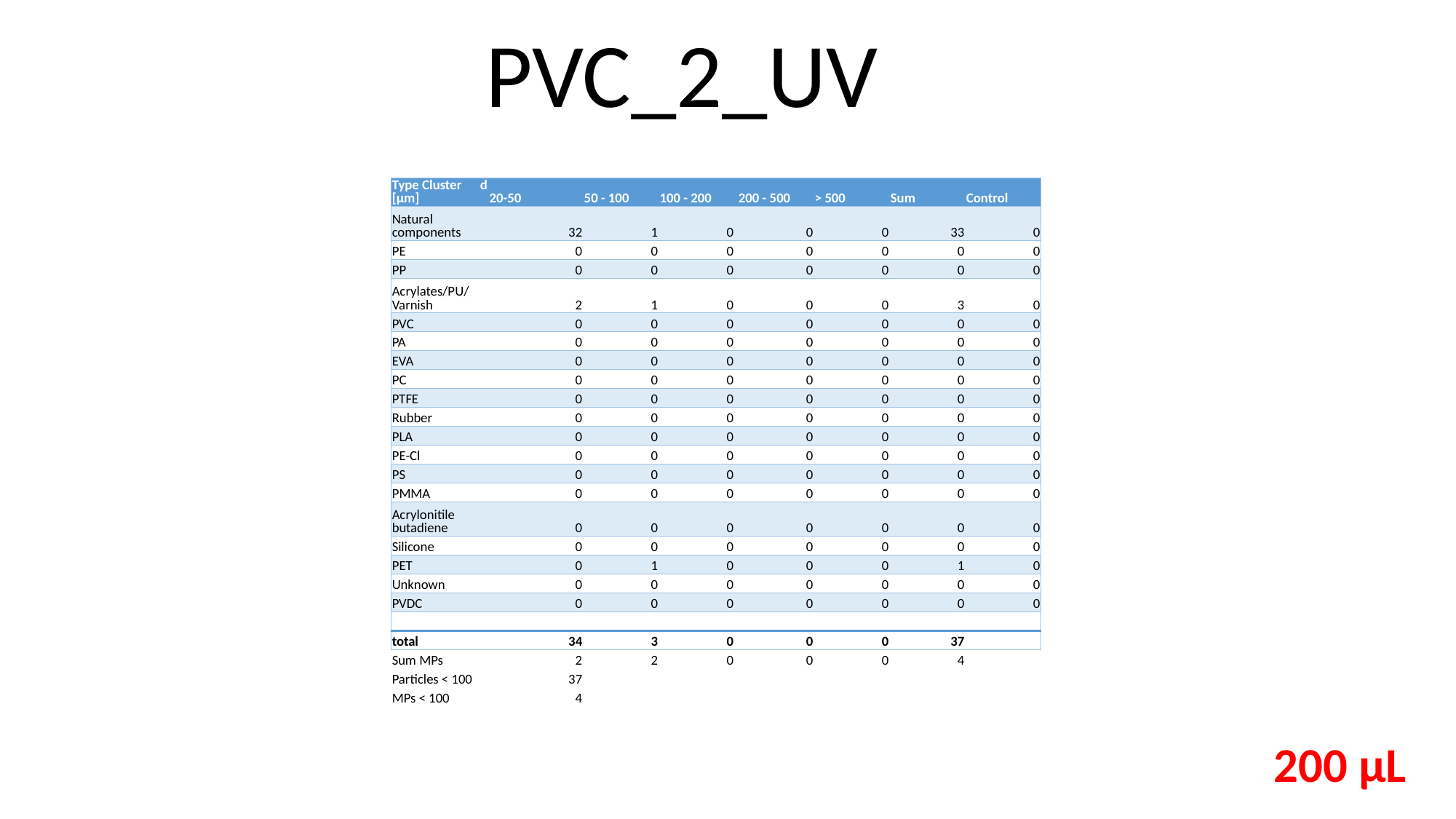

# PVC_2_UV
| Type Cluster d [µm] | 20-50 | 50 - 100 | 100 - 200 | 200 - 500 | > 500 | Sum | Control |
| --- | --- | --- | --- | --- | --- | --- | --- |
| Natural components | 32 | 1 | 0 | 0 | 0 | 33 | 0 |
| PE | 0 | 0 | 0 | 0 | 0 | 0 | 0 |
| PP | 0 | 0 | 0 | 0 | 0 | 0 | 0 |
| Acrylates/PU/Varnish | 2 | 1 | 0 | 0 | 0 | 3 | 0 |
| PVC | 0 | 0 | 0 | 0 | 0 | 0 | 0 |
| PA | 0 | 0 | 0 | 0 | 0 | 0 | 0 |
| EVA | 0 | 0 | 0 | 0 | 0 | 0 | 0 |
| PC | 0 | 0 | 0 | 0 | 0 | 0 | 0 |
| PTFE | 0 | 0 | 0 | 0 | 0 | 0 | 0 |
| Rubber | 0 | 0 | 0 | 0 | 0 | 0 | 0 |
| PLA | 0 | 0 | 0 | 0 | 0 | 0 | 0 |
| PE-Cl | 0 | 0 | 0 | 0 | 0 | 0 | 0 |
| PS | 0 | 0 | 0 | 0 | 0 | 0 | 0 |
| PMMA | 0 | 0 | 0 | 0 | 0 | 0 | 0 |
| Acrylonitile butadiene | 0 | 0 | 0 | 0 | 0 | 0 | 0 |
| Silicone | 0 | 0 | 0 | 0 | 0 | 0 | 0 |
| PET | 0 | 1 | 0 | 0 | 0 | 1 | 0 |
| Unknown | 0 | 0 | 0 | 0 | 0 | 0 | 0 |
| PVDC | 0 | 0 | 0 | 0 | 0 | 0 | 0 |
|  |  |  |  |  |  |  |  |
| total | 34 | 3 | 0 | 0 | 0 | 37 |  |
| Sum MPs | 2 | 2 | 0 | 0 | 0 | 4 |  |
| Particles < 100 | 37 |  |  |  |  |  |  |
| MPs < 100 | 4 |  |  |  |  |  |  |
200 µL